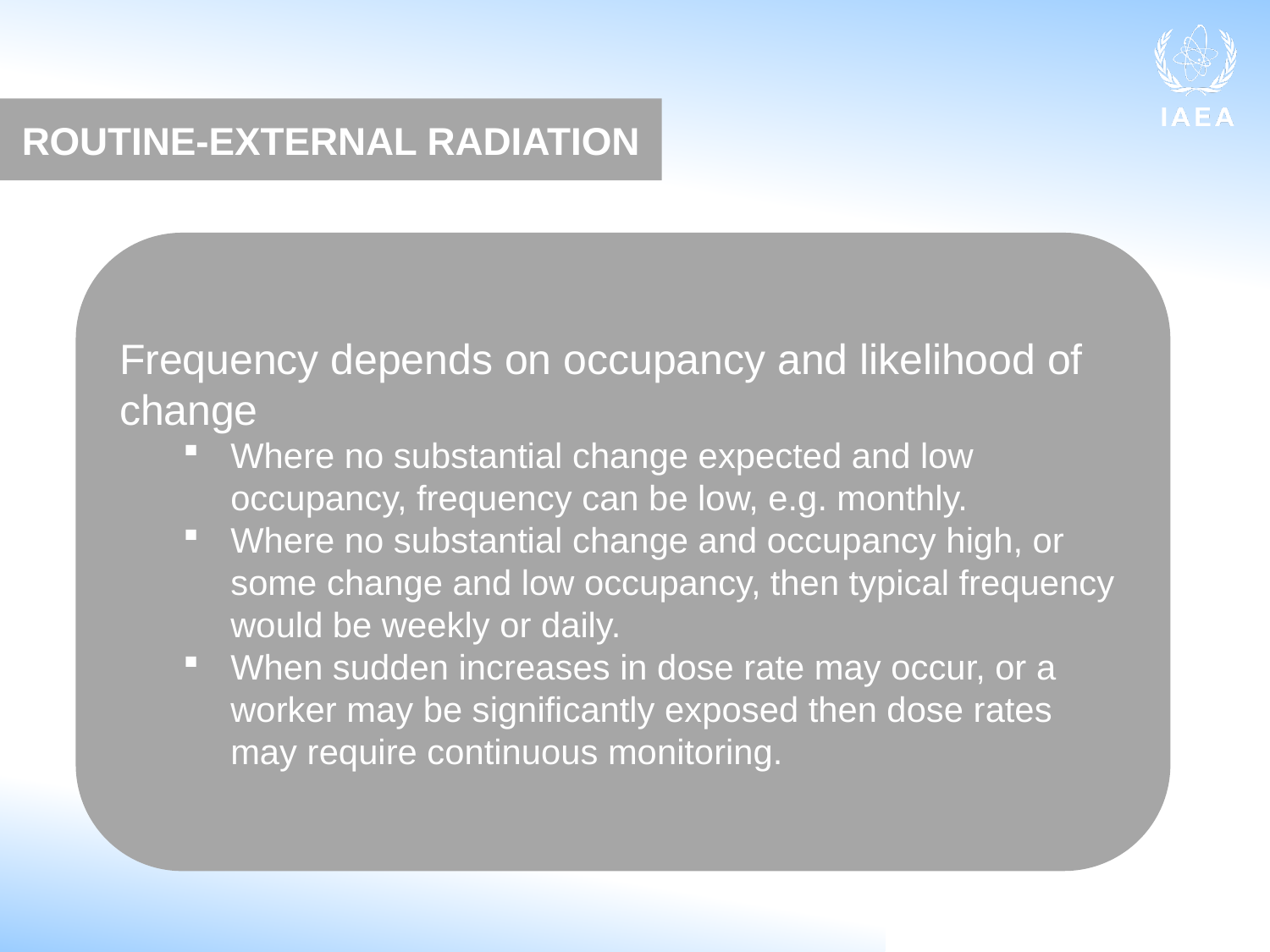

ROUTINE-EXTERNAL RADIATION
Frequency depends on occupancy and likelihood of change
Where no substantial change expected and low occupancy, frequency can be low, e.g. monthly.
Where no substantial change and occupancy high, or some change and low occupancy, then typical frequency would be weekly or daily.
When sudden increases in dose rate may occur, or a worker may be significantly exposed then dose rates may require continuous monitoring.